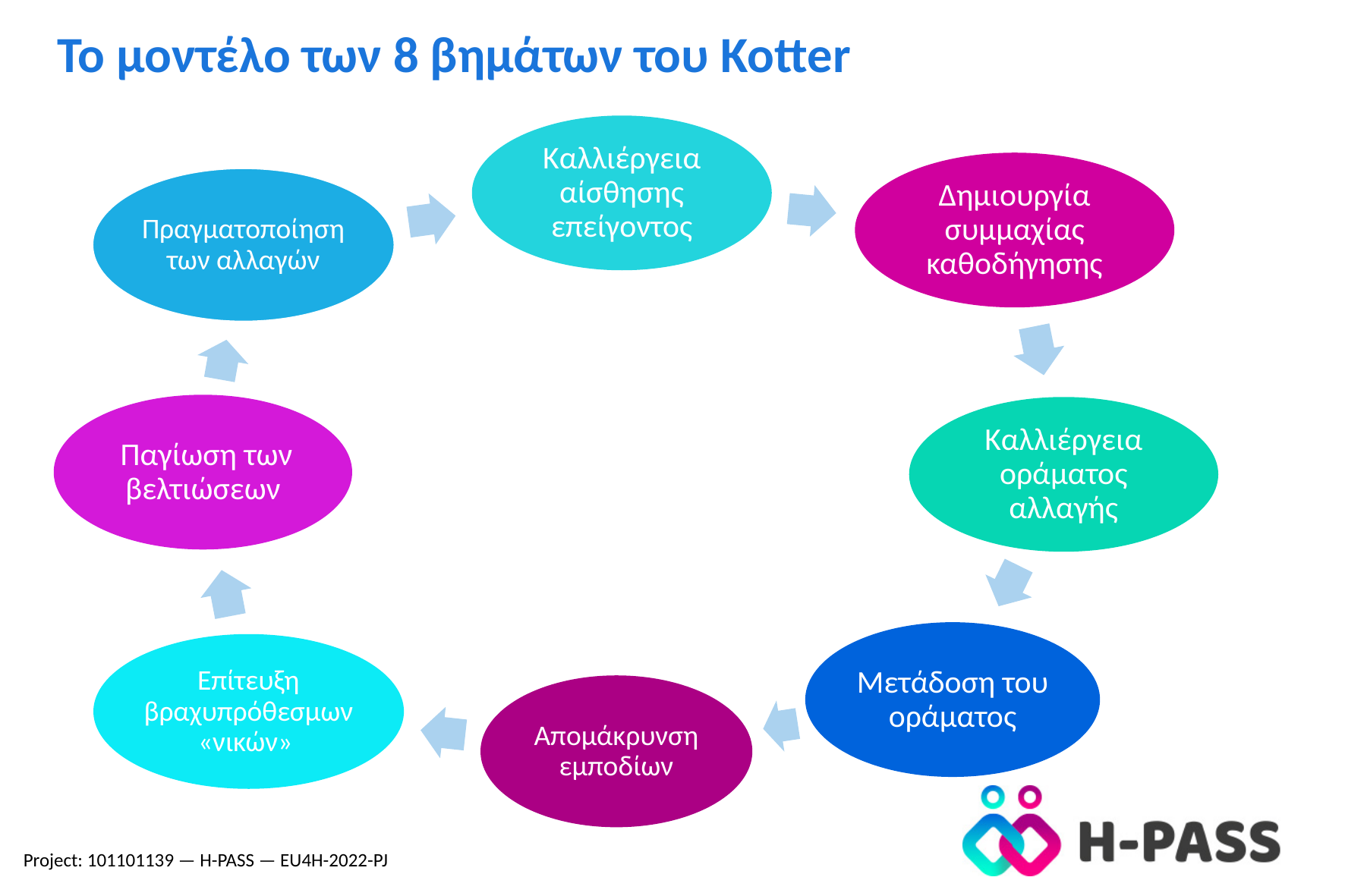

Το μοντέλο των 8 βημάτων του Kotter
Καλλιέργεια αίσθησης επείγοντος

Δημιουργία συμμαχίας καθοδήγησης

Καλλιέργεια οράματος αλλαγής

Μετάδοση του οράματος

Απομάκρυνση εμποδίων

Επίτευξη βραχυπρόθεσμων «νικών»

 Παγίωση των βελτιώσεων

Πραγματοποίηση των αλλαγών

Project: 101101139 — H-PASS — EU4H-2022-PJ